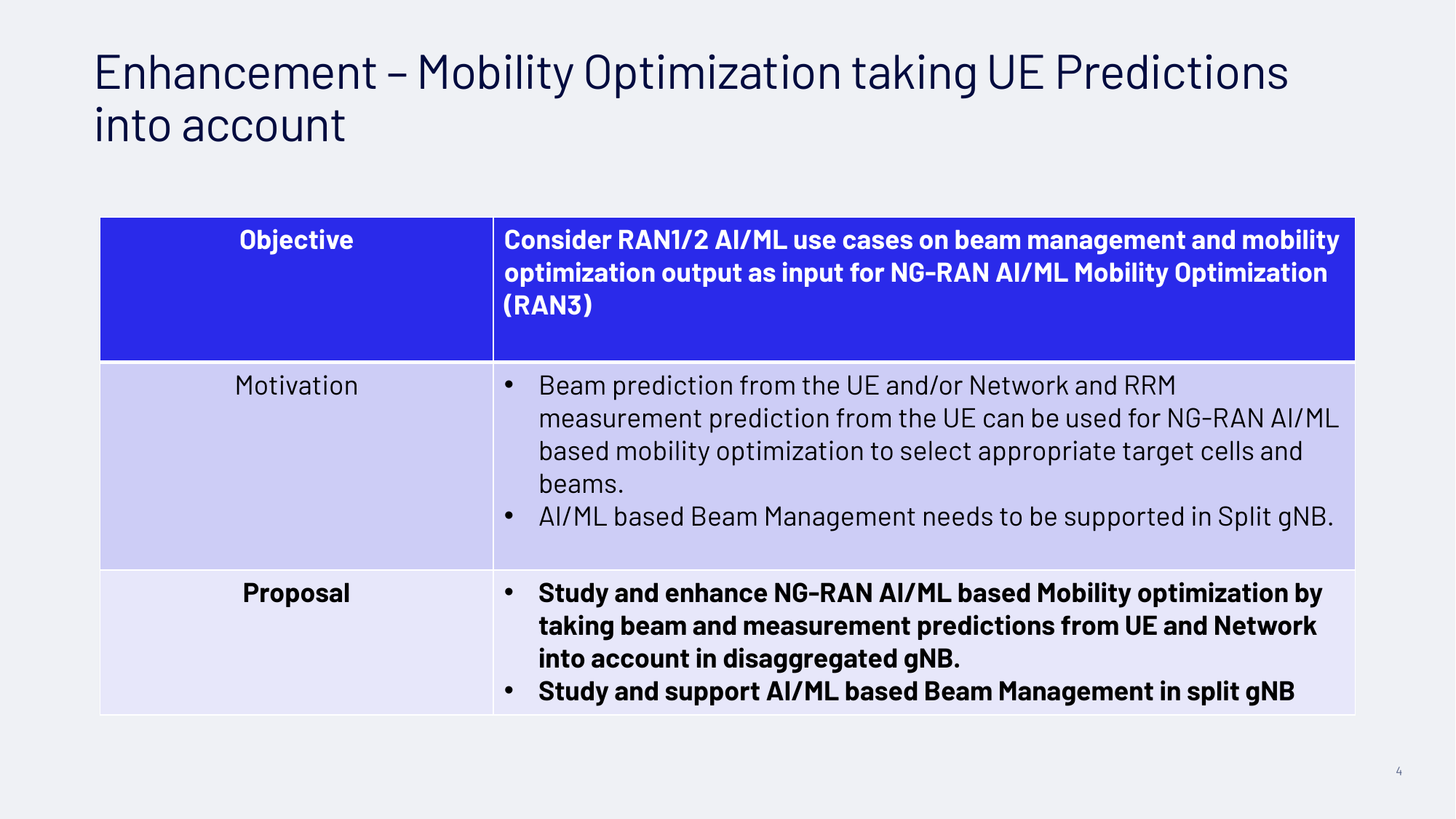

Enhancement – Mobility Optimization taking UE Predictions into account
| Objective | Consider RAN1/2 AI/ML use cases on beam management and mobility optimization output as input for NG-RAN AI/ML Mobility Optimization (RAN3) |
| --- | --- |
| Motivation | Beam prediction from the UE and/or Network and RRM measurement prediction from the UE can be used for NG-RAN AI/ML based mobility optimization to select appropriate target cells and beams. AI/ML based Beam Management needs to be supported in Split gNB. |
| Proposal | Study and enhance NG-RAN AI/ML based Mobility optimization by taking beam and measurement predictions from UE and Network into account in disaggregated gNB. Study and support AI/ML based Beam Management in split gNB |